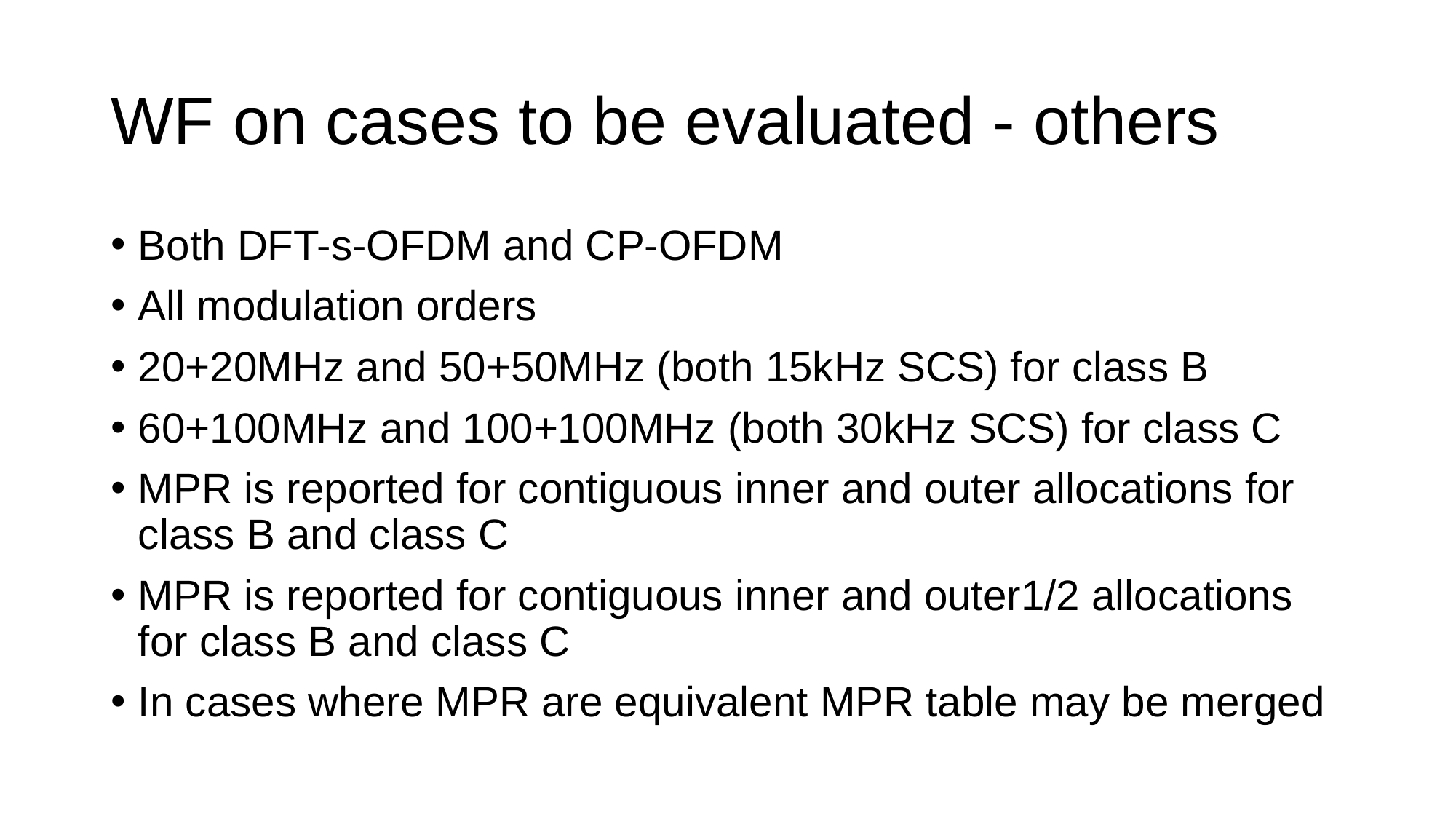

# WF on cases to be evaluated - others
Both DFT-s-OFDM and CP-OFDM
All modulation orders
20+20MHz and 50+50MHz (both 15kHz SCS) for class B
60+100MHz and 100+100MHz (both 30kHz SCS) for class C
MPR is reported for contiguous inner and outer allocations for class B and class C
MPR is reported for contiguous inner and outer1/2 allocations for class B and class C
In cases where MPR are equivalent MPR table may be merged